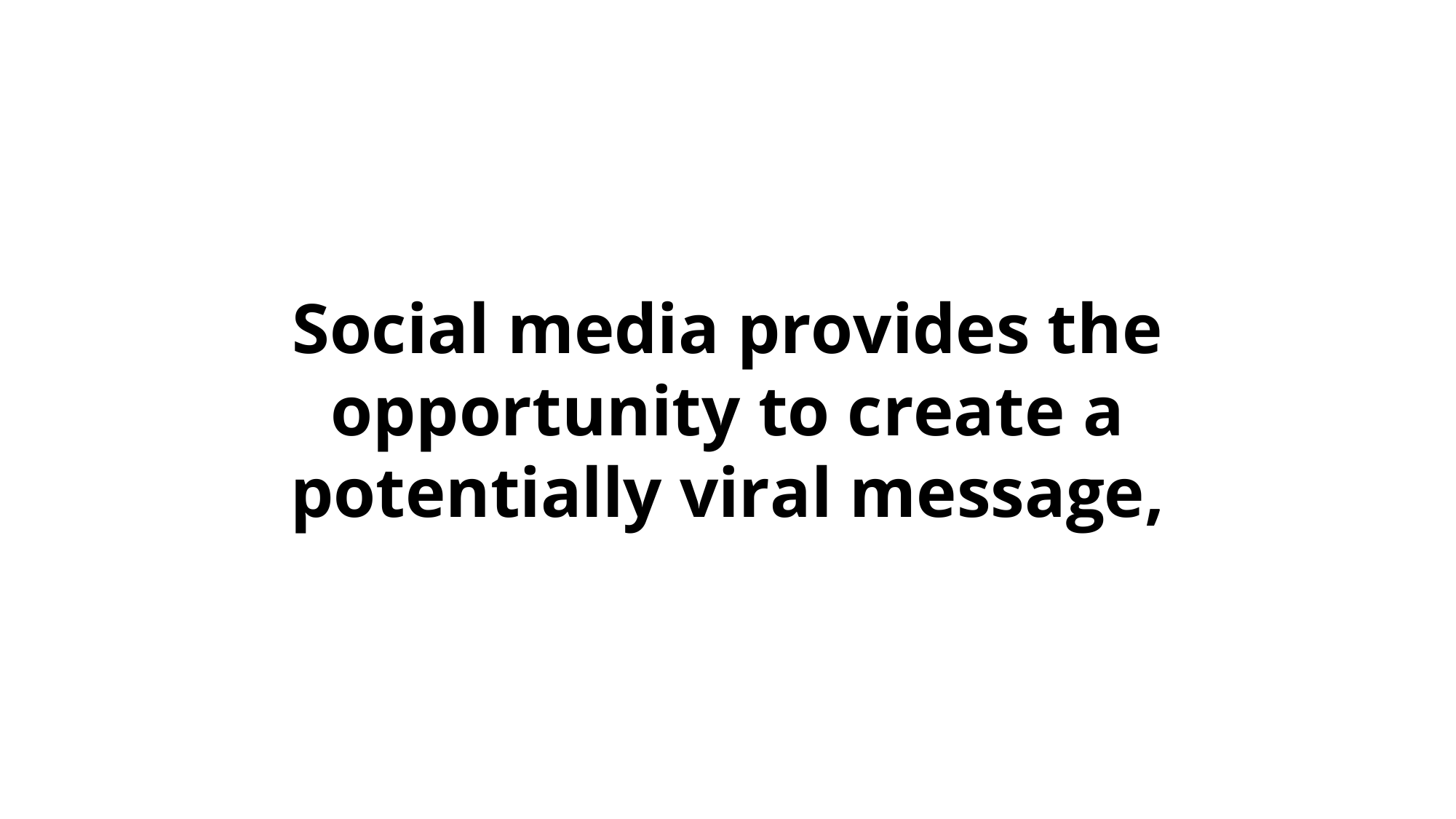

Social media provides the opportunity to create a potentially viral message,